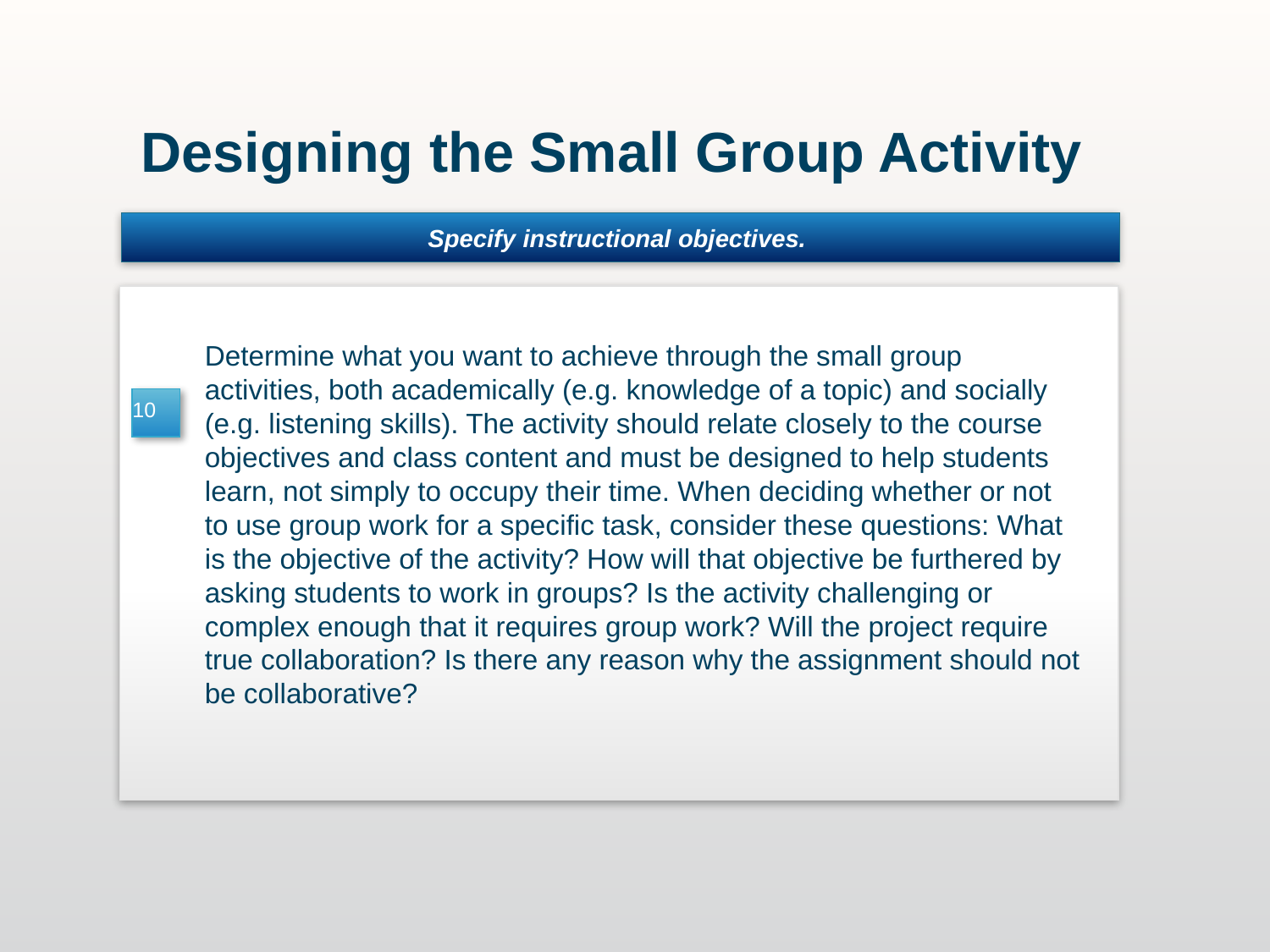

Designing the Small Group Activity
Specify instructional objectives.

Templates
Determine what you want to achieve through the small group activities, both academically (e.g. knowledge of a topic) and socially (e.g. listening skills). The activity should relate closely to the course objectives and class content and must be designed to help students learn, not simply to occupy their time. When deciding whether or not to use group work for a specific task, consider these questions: What is the objective of the activity? How will that objective be furthered by asking students to work in groups? Is the activity challenging or complex enough that it requires group work? Will the project require true collaboration? Is there any reason why the assignment should not be collaborative?

10